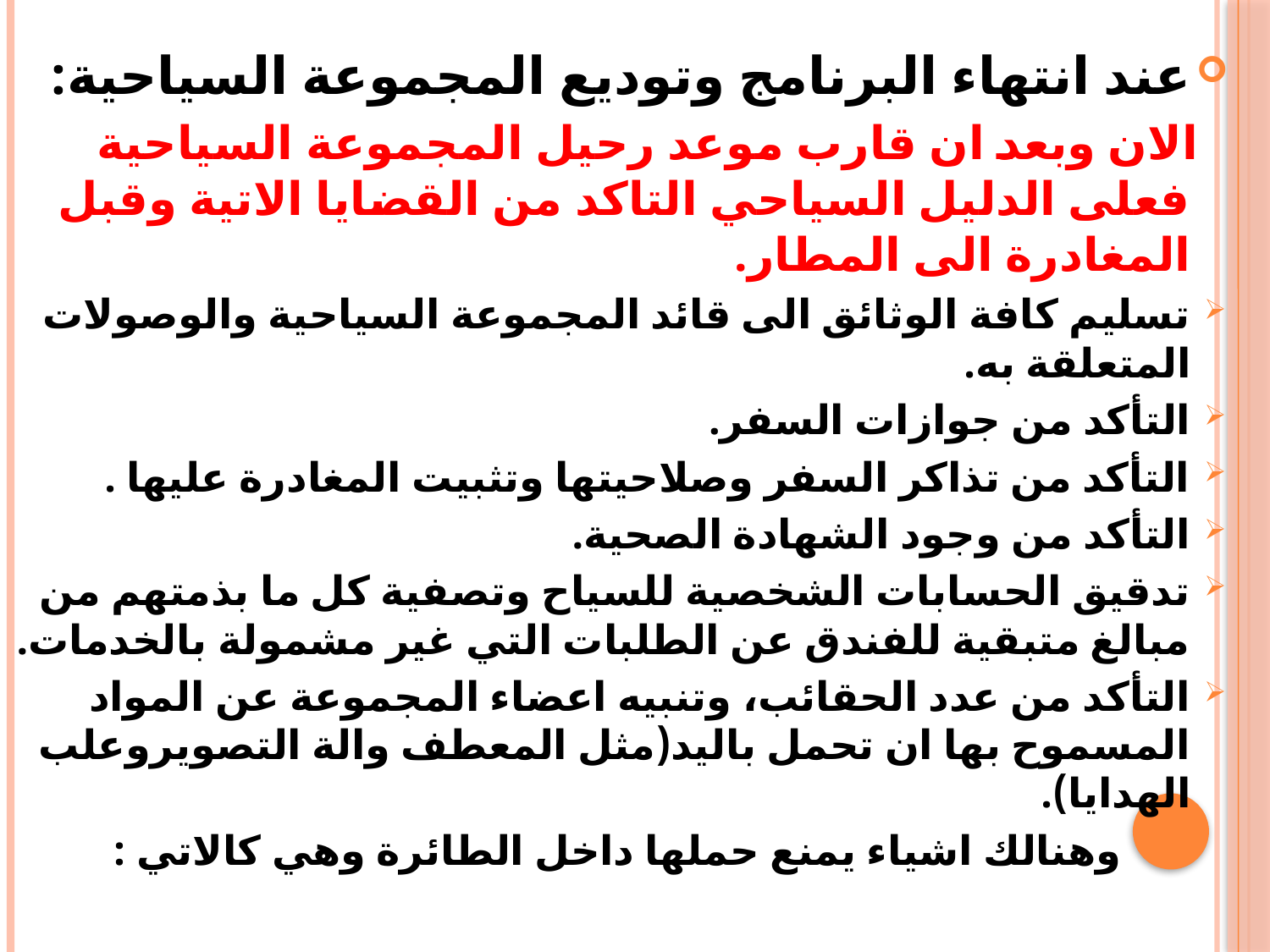

عند انتهاء البرنامج وتوديع المجموعة السياحية:
  الان وبعد ان قارب موعد رحيل المجموعة السياحية فعلى الدليل السياحي التاكد من القضايا الاتية وقبل المغادرة الى المطار.
تسليم كافة الوثائق الى قائد المجموعة السياحية والوصولات المتعلقة به.
التأكد من جوازات السفر.
التأكد من تذاكر السفر وصلاحيتها وتثبيت المغادرة عليها .
التأكد من وجود الشهادة الصحية.
تدقيق الحسابات الشخصية للسياح وتصفية كل ما بذمتهم من مبالغ متبقية للفندق عن الطلبات التي غير مشمولة بالخدمات.
التأكد من عدد الحقائب، وتنبيه اعضاء المجموعة عن المواد المسموح بها ان تحمل باليد(مثل المعطف والة التصويروعلب الهدايا).
وهنالك اشياء يمنع حملها داخل الطائرة وهي كالاتي :